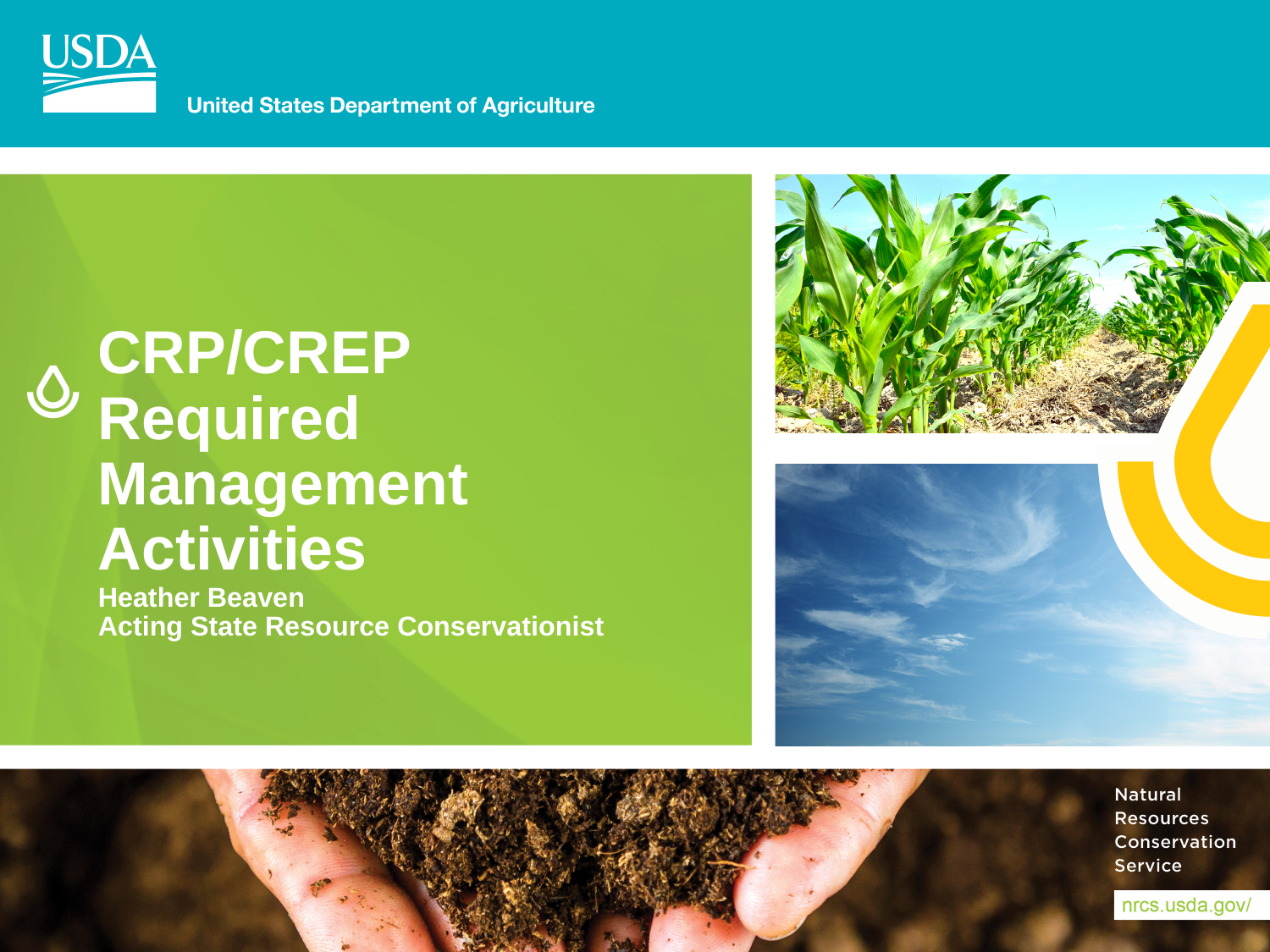

# CRP/CREP Required Management Activities Heather Beaven Acting State Resource Conservationist